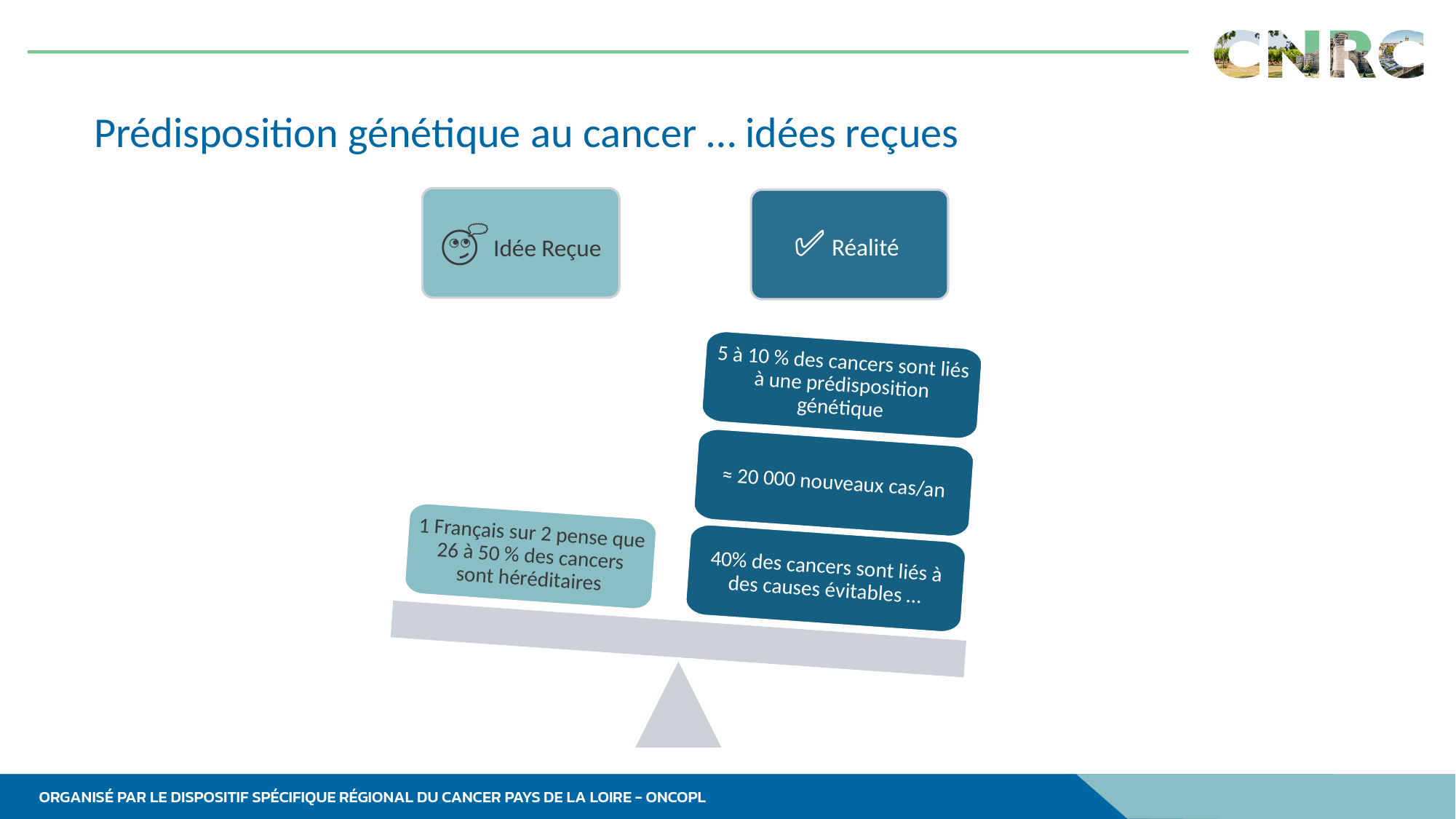

# Prédisposition génétique au cancer … idées reçues
🤔 Idée Reçue
✅ Réalité
5 à 10 % des cancers sont liés à une prédisposition génétique
≈ 20 000 nouveaux cas/an
1 Français sur 2 pense que 26 à 50 % des cancers sont héréditaires
40% des cancers sont liés à des causes évitables …